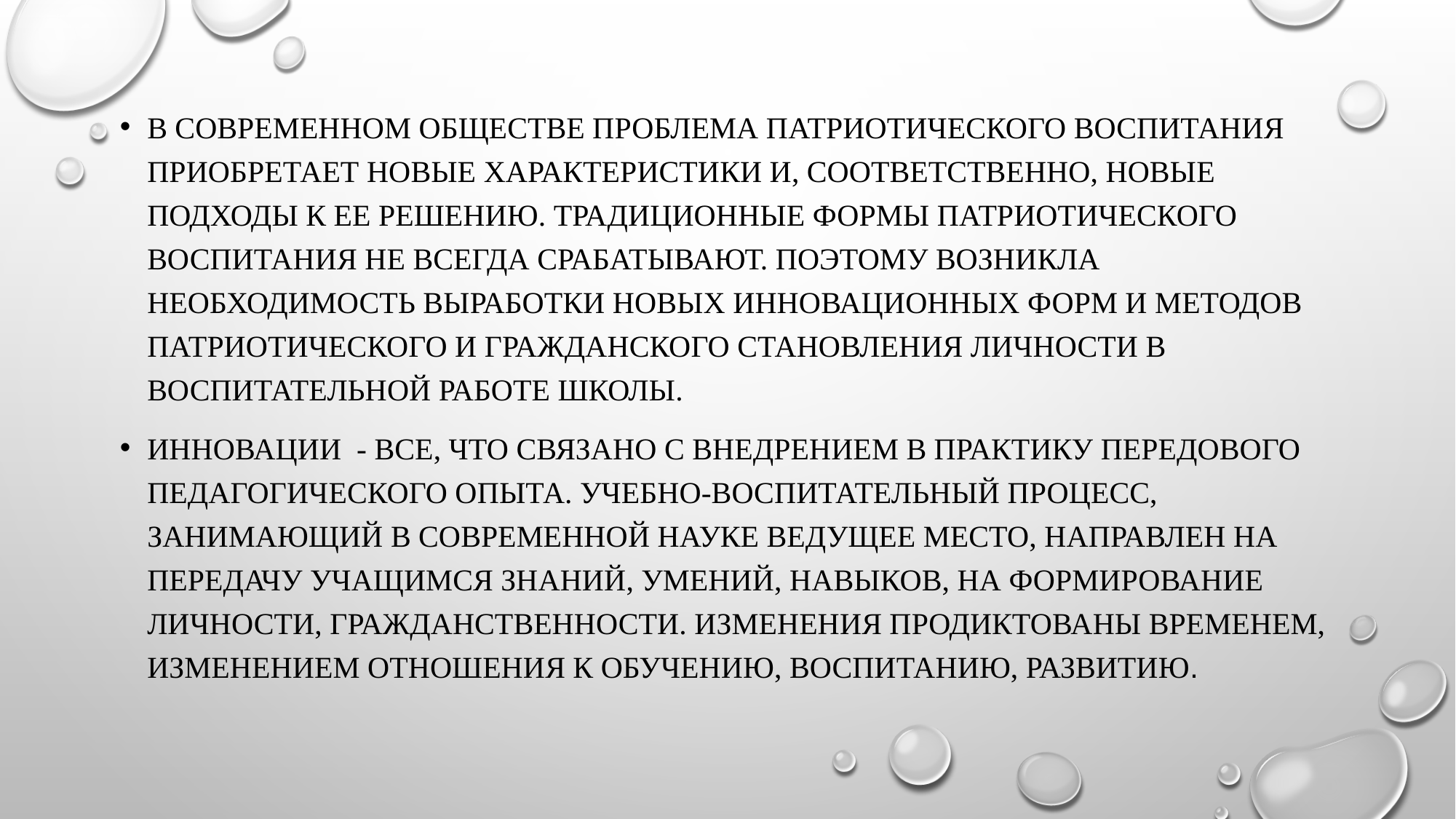

#
В современном обществе проблема патриотического воспитания приобретает новые характеристики и, соответственно, новые подходы к ее решению. Традиционные формы патриотического воспитания не всегда срабатывают. Поэтому возникла необходимость выработки новых инновационных форм и методов патриотического и гражданского становления личности в воспитательной работе школы.
Инновации  - все, что связано с внедрением в практику передового педагогического опыта. Учебно-воспитательный процесс, занимающий в современной науке ведущее место, направлен на передачу учащимся знаний, умений, навыков, на формирование личности, гражданственности. Изменения продиктованы временем, изменением отношения к обучению, воспитанию, развитию.